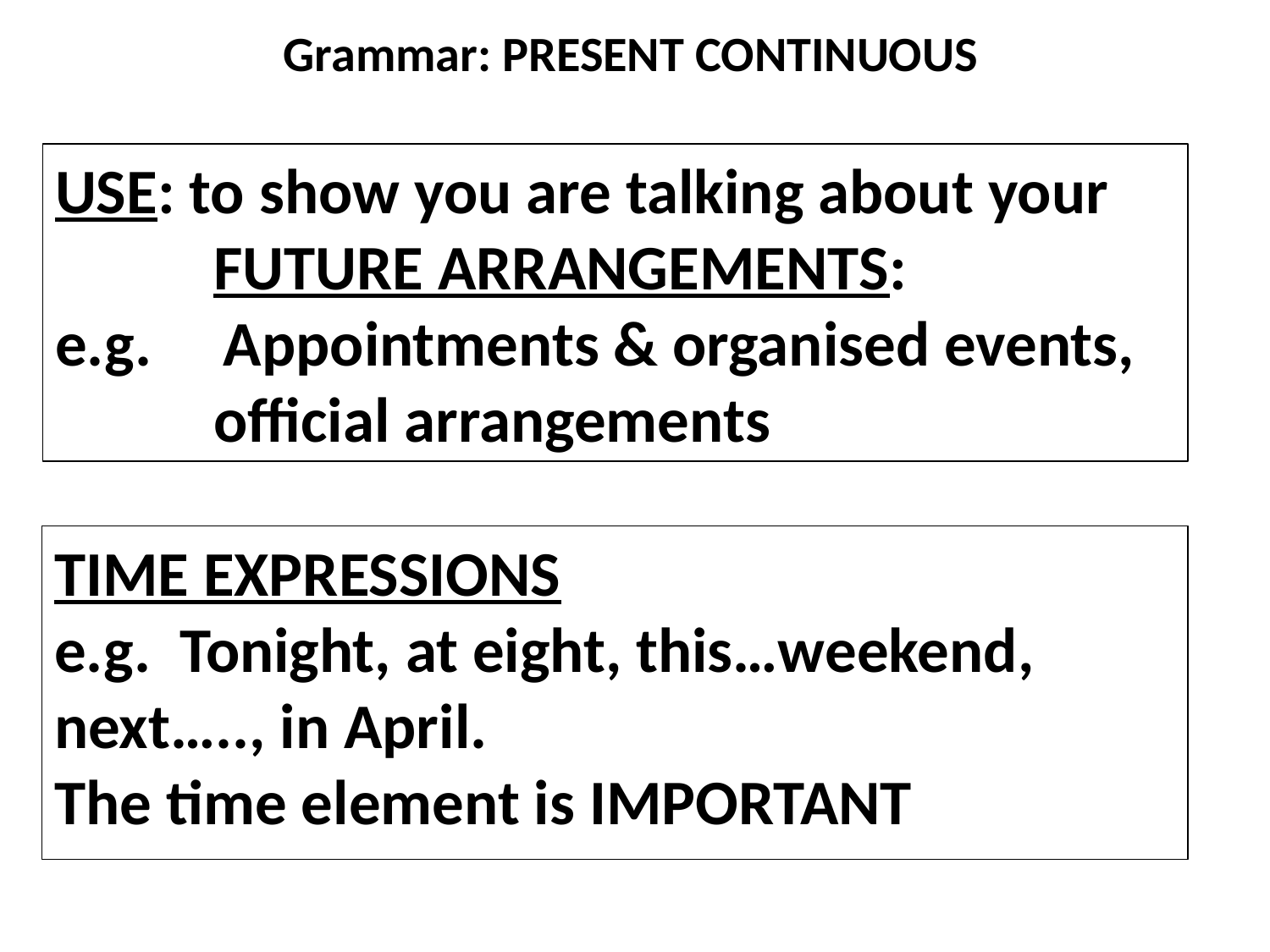

Grammar: PRESENT CONTINUOUS
USE: to show you are talking about your
           FUTURE ARRANGEMENTS:
e.g.     Appointments & organised events,
           official arrangements
TIME EXPRESSIONS
e.g.  Tonight, at eight, this…weekend,
next….., in April.
The time element is IMPORTANT